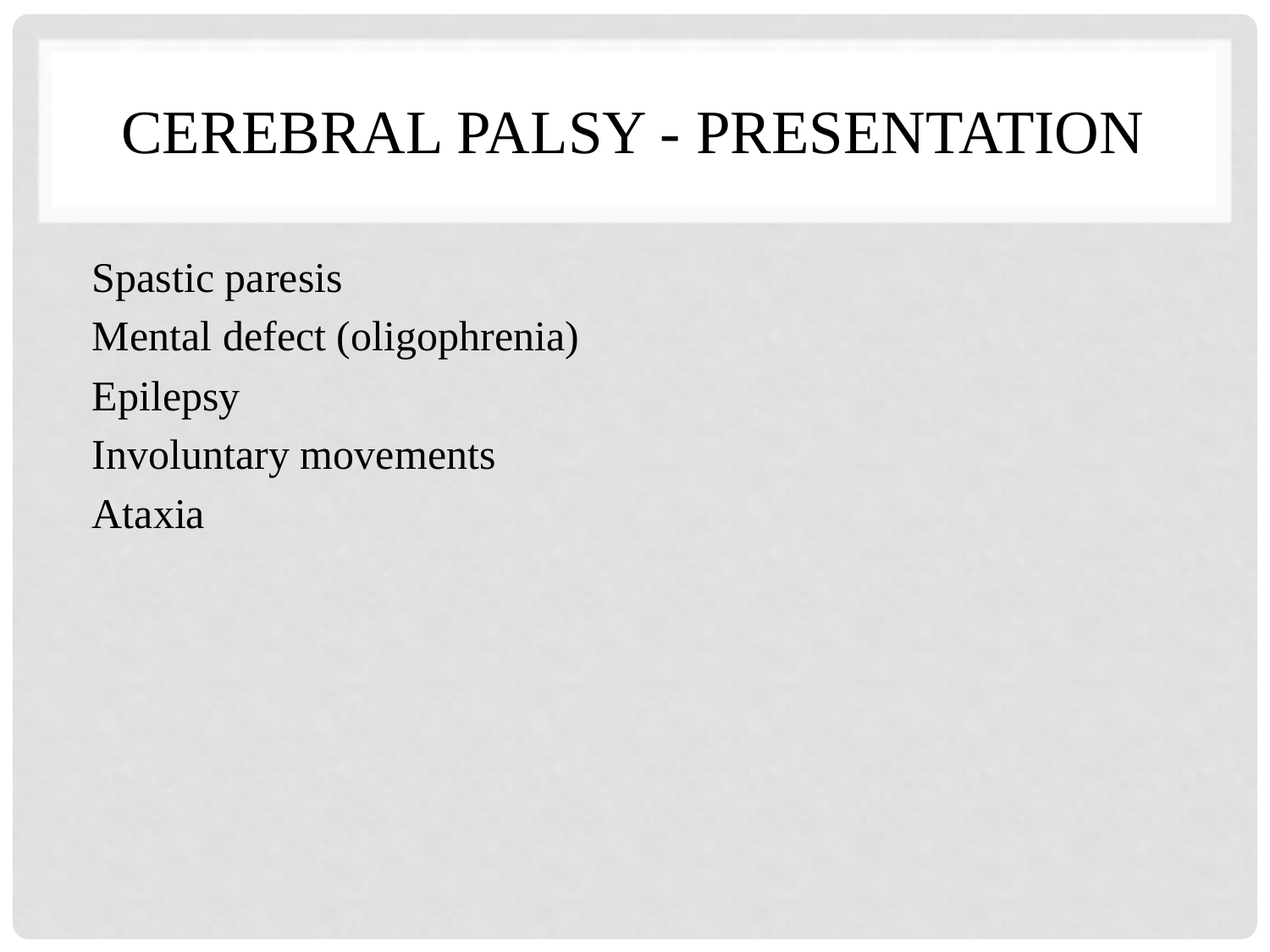

# Cerebral palsy - presentation
Spastic paresis
Mental defect (oligophrenia)
Epilepsy
Involuntary movements
Ataxia